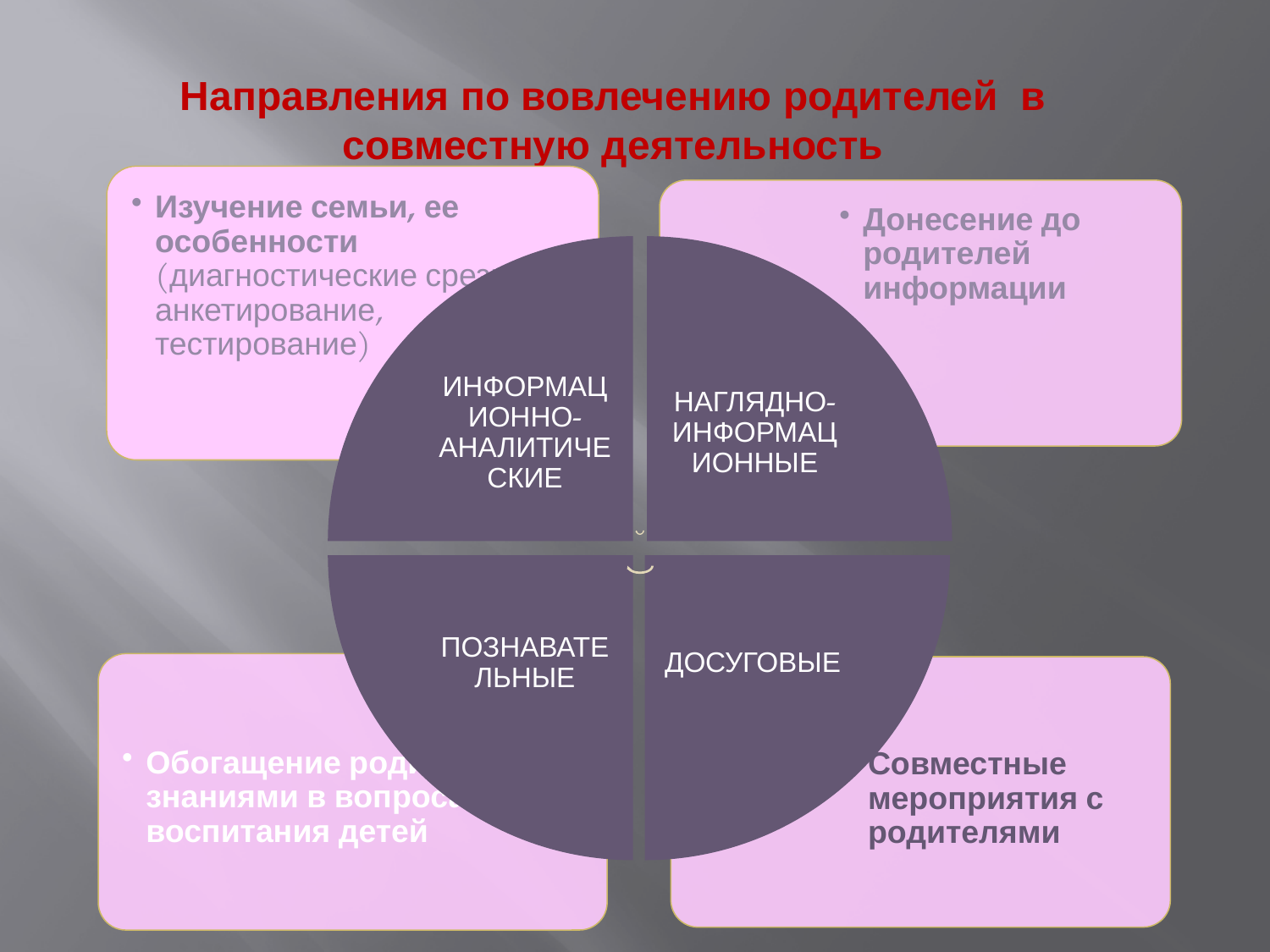

# Направления по вовлечению родителей  в совместную деятельность
Совместные мероприятия с родителями

Обогащение родителей знаниями в вопросах воспитания детей
Донесение до родителей информации
Изучение семьи, ее особенности (диагностические срезы, анкетирование, тестирование)
ИНФОРМАЦИОННО-АНАЛИТИЧЕСКИЕ
НАГЛЯДНО-ИНФОРМАЦИОННЫЕ
ДОСУГОВЫЕ
ПОЗНАВАТЕЛЬНЫЕ